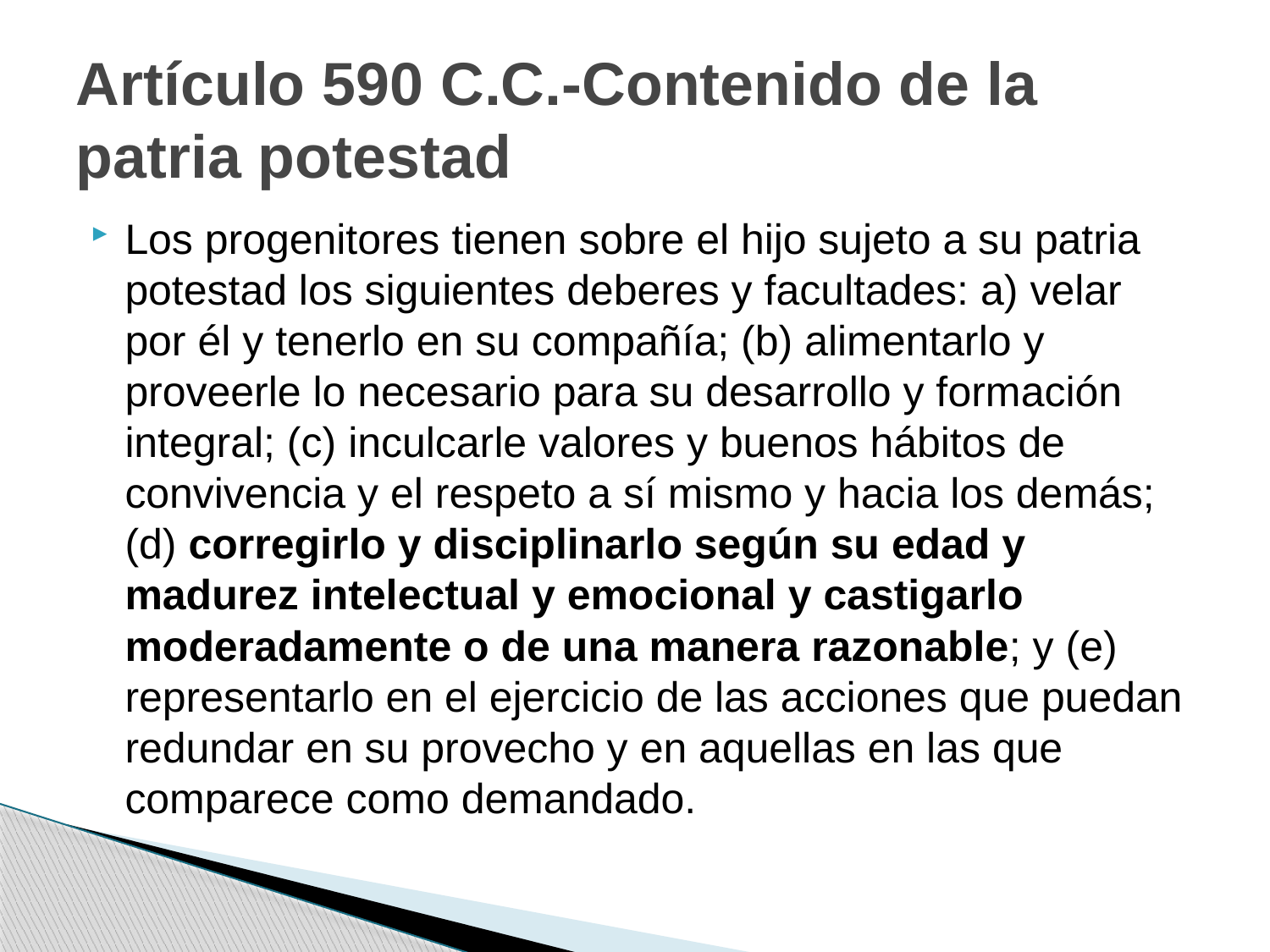

# Artículo 590 C.C.-Contenido de la patria potestad
Los progenitores tienen sobre el hijo sujeto a su patria potestad los siguientes deberes y facultades: a) velar por él y tenerlo en su compañía; (b) alimentarlo y proveerle lo necesario para su desarrollo y formación integral; (c) inculcarle valores y buenos hábitos de convivencia y el respeto a sí mismo y hacia los demás; (d) corregirlo y disciplinarlo según su edad y madurez intelectual y emocional y castigarlo moderadamente o de una manera razonable; y (e) representarlo en el ejercicio de las acciones que puedan redundar en su provecho y en aquellas en las que comparece como demandado.